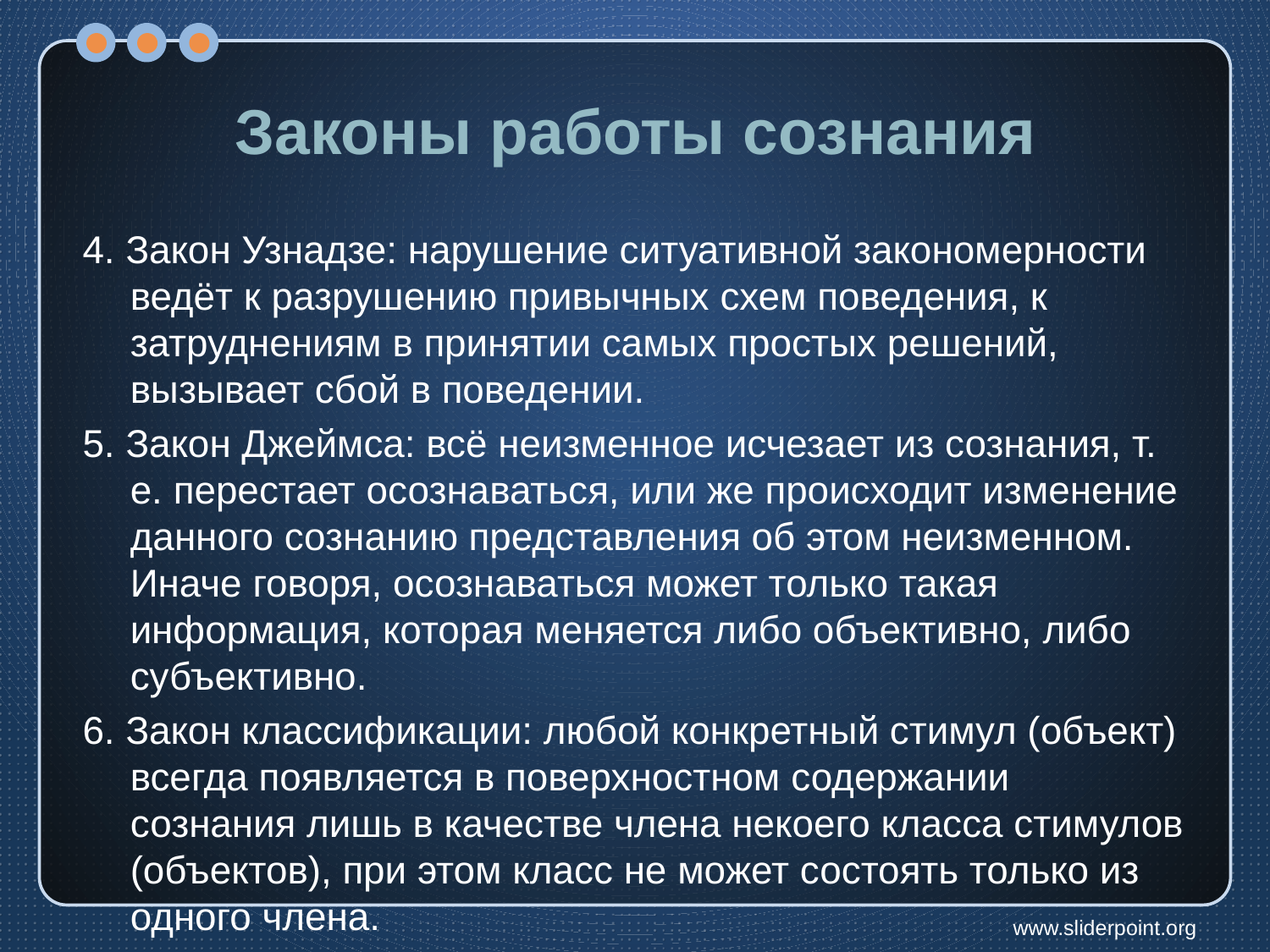

# Законы работы сознания
4. Закон Узнадзе: нарушение ситуативной закономерности ведёт к разрушению привычных схем поведения, к затруднениям в принятии самых простых решений, вызывает сбой в поведении.
5. Закон Джеймса: всё неизменное исчезает из сознания, т. е. перестает осознаваться, или же происходит изменение данного сознанию представления об этом неизменном. Иначе говоря, осознаваться может только такая информация, которая меняется либо объективно, либо субъективно.
6. Закон классификации: любой конкретный стимул (объект) всегда появляется в поверхностном содержании сознания лишь в качестве члена некоего класса стимулов (объектов), при этом класс не может состоять только из одного члена.

www.sliderpoint.org